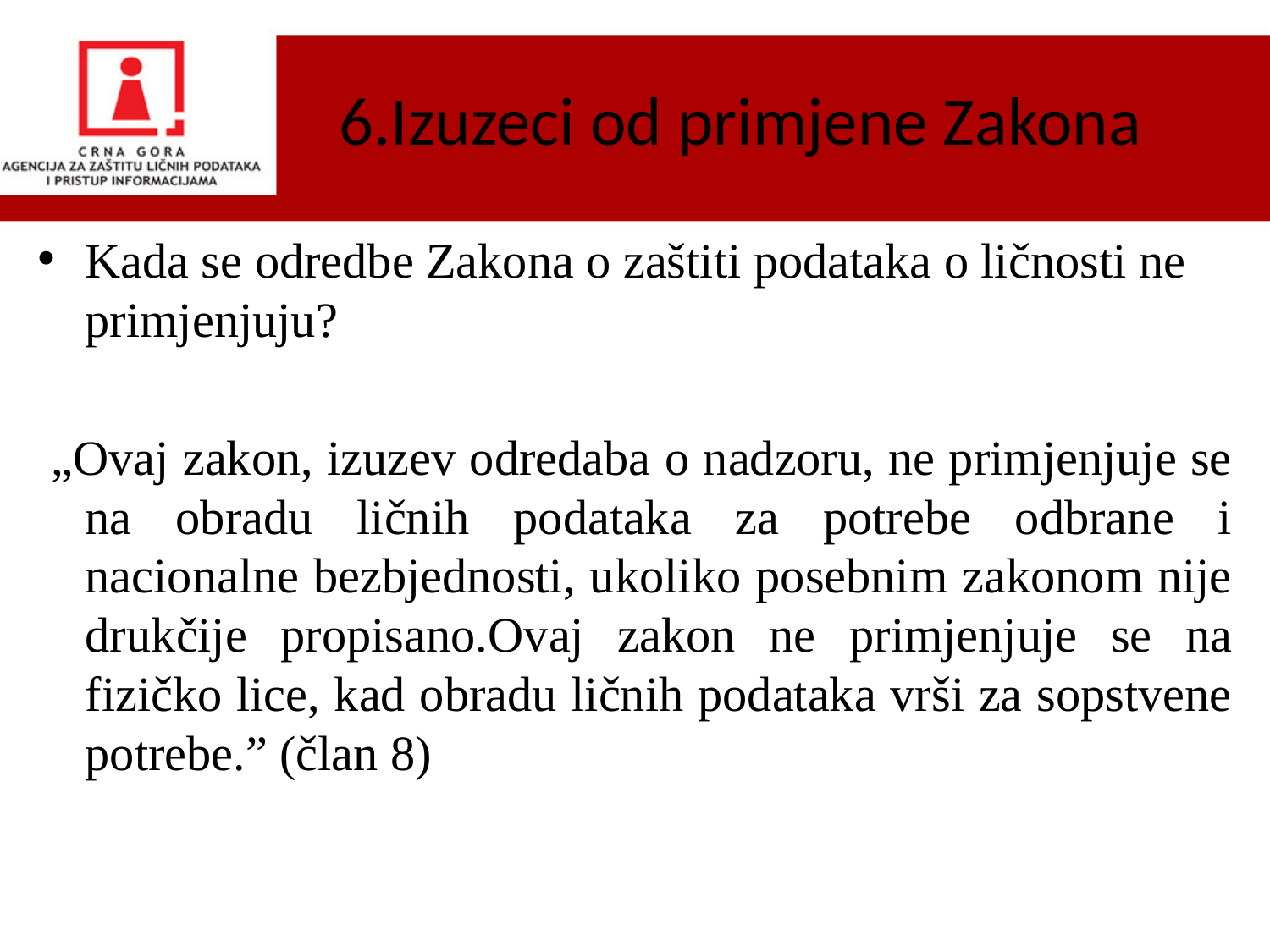

# 6.Izuzeci od primjene Zakona
Kada se odredbe Zakona o zaštiti podataka o ličnosti ne primjenjuju?

 „Ovaj zakon, izuzev odredaba o nadzoru, ne primjenjuje se na obradu ličnih podataka za potrebe odbrane i nacionalne bezbjednosti, ukoliko posebnim zakonom nije drukčije propisano.Ovaj zakon ne primjenjuje se na fizičko lice, kad obradu ličnih podataka vrši za sopstvene potrebe.” (član 8)